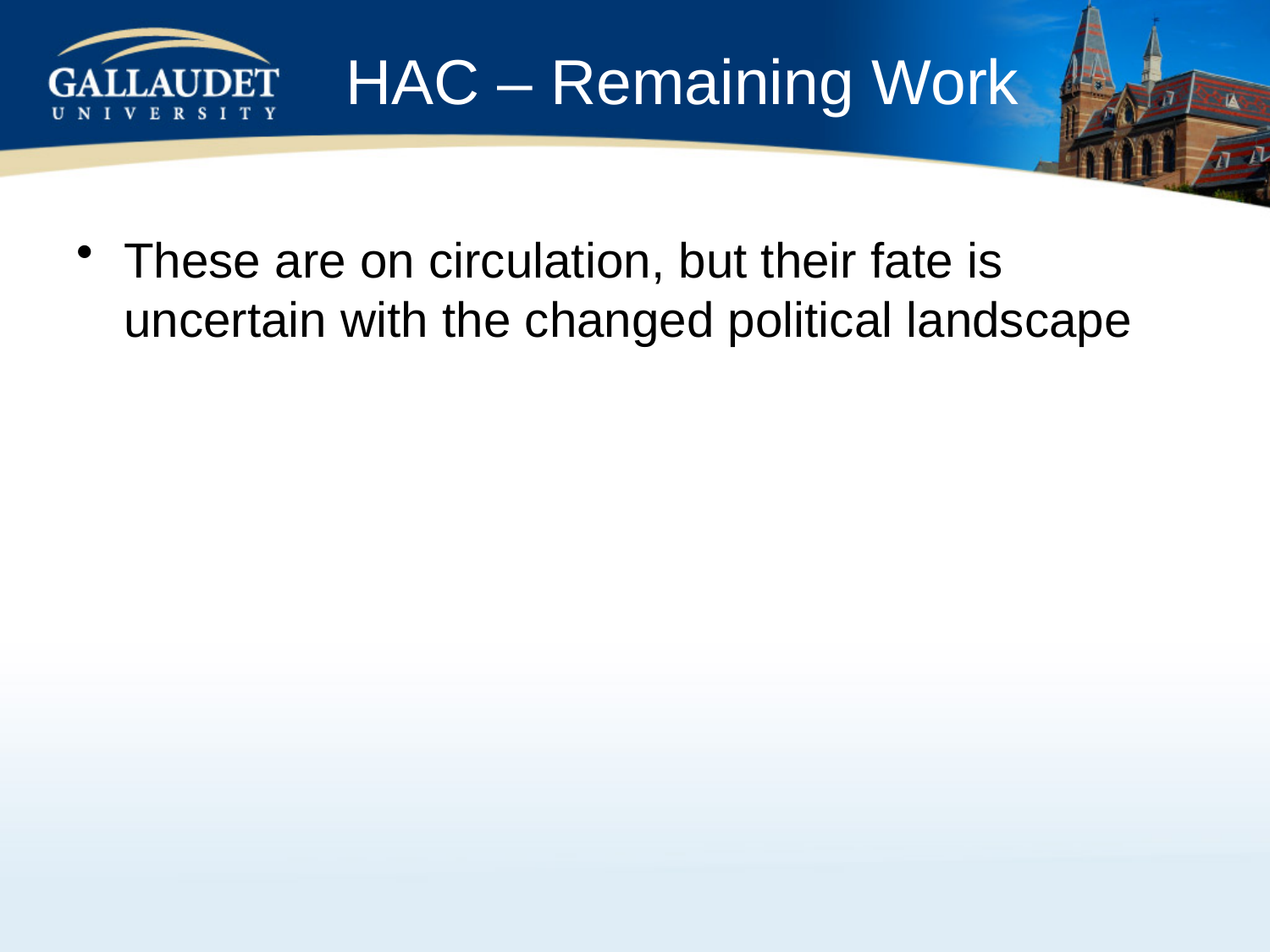

# HAC – Remaining Work
These are on circulation, but their fate is uncertain with the changed political landscape